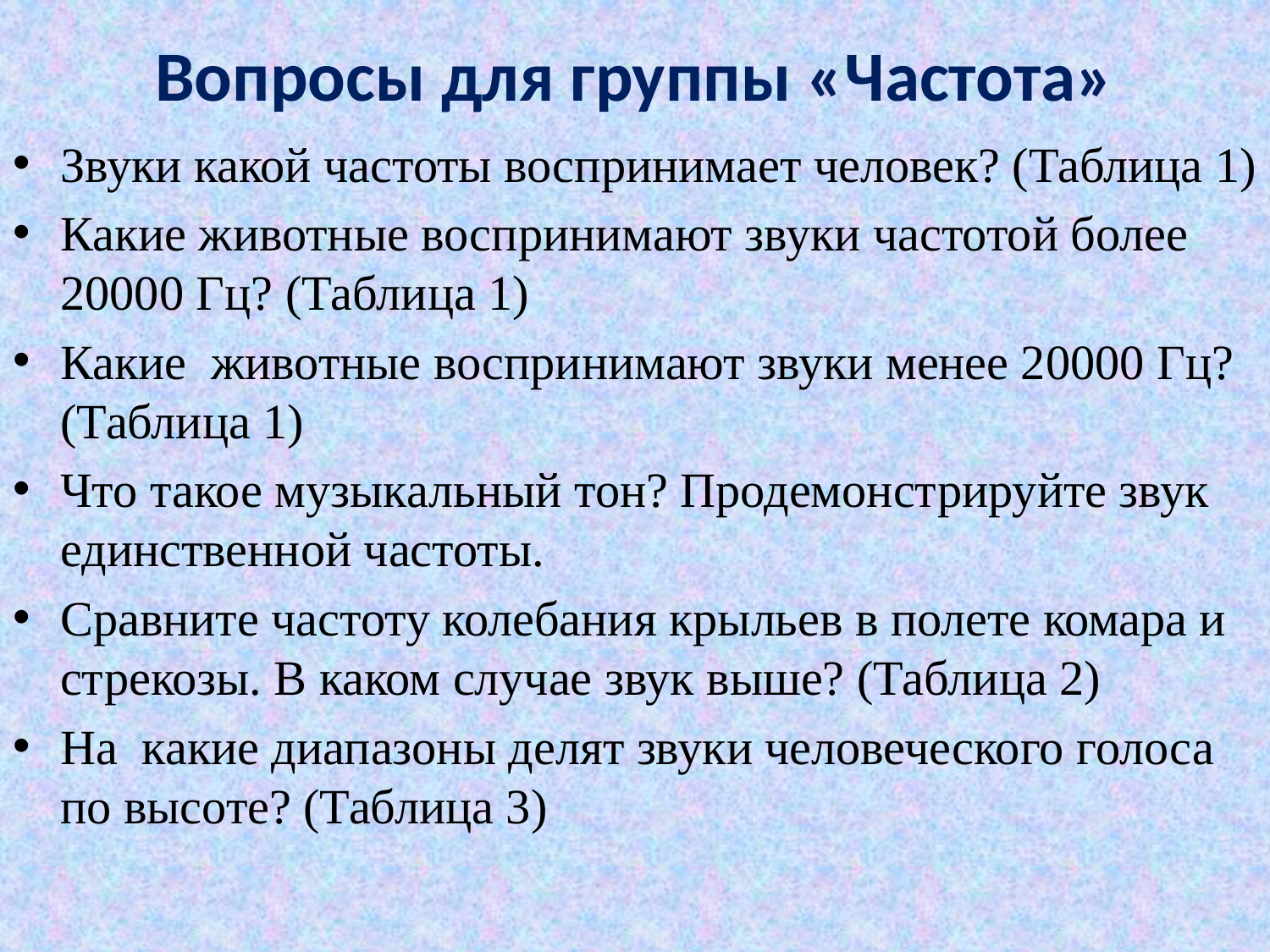

# Вопросы для группы «Частота»
Звуки какой частоты воспринимает человек? (Таблица 1)
Какие животные воспринимают звуки частотой более 20000 Гц? (Таблица 1)
Какие  животные воспринимают звуки менее 20000 Гц? (Таблица 1)
Что такое музыкальный тон? Продемонстрируйте звук единственной частоты.
Сравните частоту колебания крыльев в полете комара и стрекозы. В каком случае звук выше? (Таблица 2)
На  какие диапазоны делят звуки человеческого голоса по высоте? (Таблица 3)